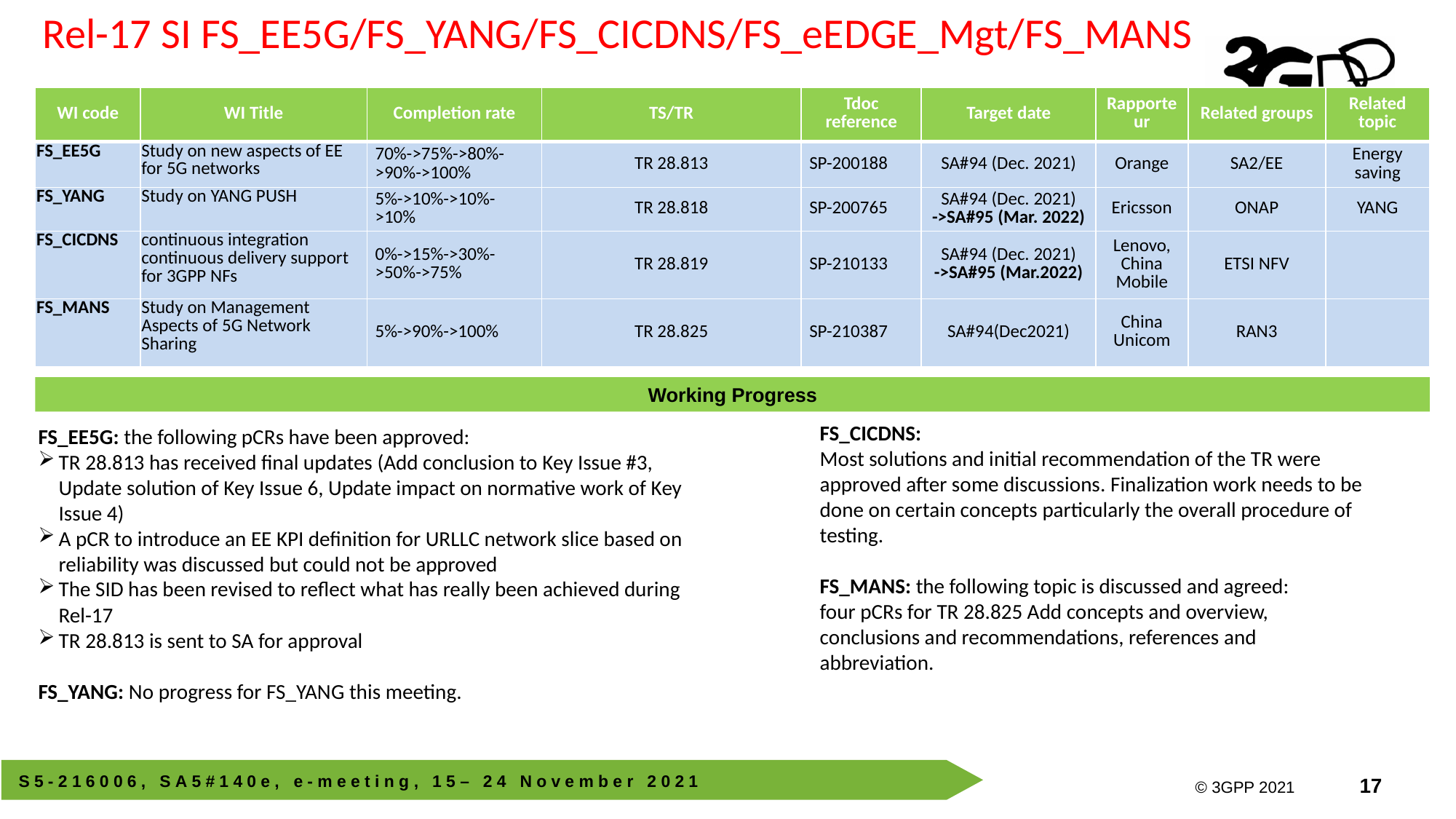

Rel-17 SI FS_EE5G/FS_YANG/FS_CICDNS/FS_eEDGE_Mgt/FS_MANS

| WI code | WI Title | Completion rate | TS/TR | Tdoc reference | Target date | Rapporteur | Related groups | Related topic |
| --- | --- | --- | --- | --- | --- | --- | --- | --- |
| FS\_EE5G | Study on new aspects of EE for 5G networks | 70%->75%->80%->90%->100% | TR 28.813 | SP-200188 | SA#94 (Dec. 2021) | Orange | SA2/EE | Energy saving |
| FS\_YANG | Study on YANG PUSH | 5%->10%->10%->10% | TR 28.818 | SP-200765 | SA#94 (Dec. 2021) ->SA#95 (Mar. 2022) | Ericsson | ONAP | YANG |
| FS\_CICDNS | continuous integration continuous delivery support for 3GPP NFs | 0%->15%->30%->50%->75% | TR 28.819 | SP-210133 | SA#94 (Dec. 2021) ->SA#95 (Mar.2022) | Lenovo, China Mobile | ETSI NFV |  |
| FS\_MANS | Study on Management Aspects of 5G Network Sharing | 5%->90%->100% | TR 28.825 | SP-210387 | SA#94(Dec2021) | China Unicom | RAN3 |  |
Working Progress

FS_CICDNS:
Most solutions and initial recommendation of the TR were approved after some discussions. Finalization work needs to be done on certain concepts particularly the overall procedure of testing.

FS_MANS: the following topic is discussed and agreed:
four pCRs for TR 28.825 Add concepts and overview, conclusions and recommendations, references and abbreviation.
FS_EE5G: the following pCRs have been approved:
TR 28.813 has received final updates (Add conclusion to Key Issue #3, Update solution of Key Issue 6, Update impact on normative work of Key Issue 4)
A pCR to introduce an EE KPI definition for URLLC network slice based on reliability was discussed but could not be approved
The SID has been revised to reflect what has really been achieved during Rel-17
TR 28.813 is sent to SA for approval

FS_YANG: No progress for FS_YANG this meeting.